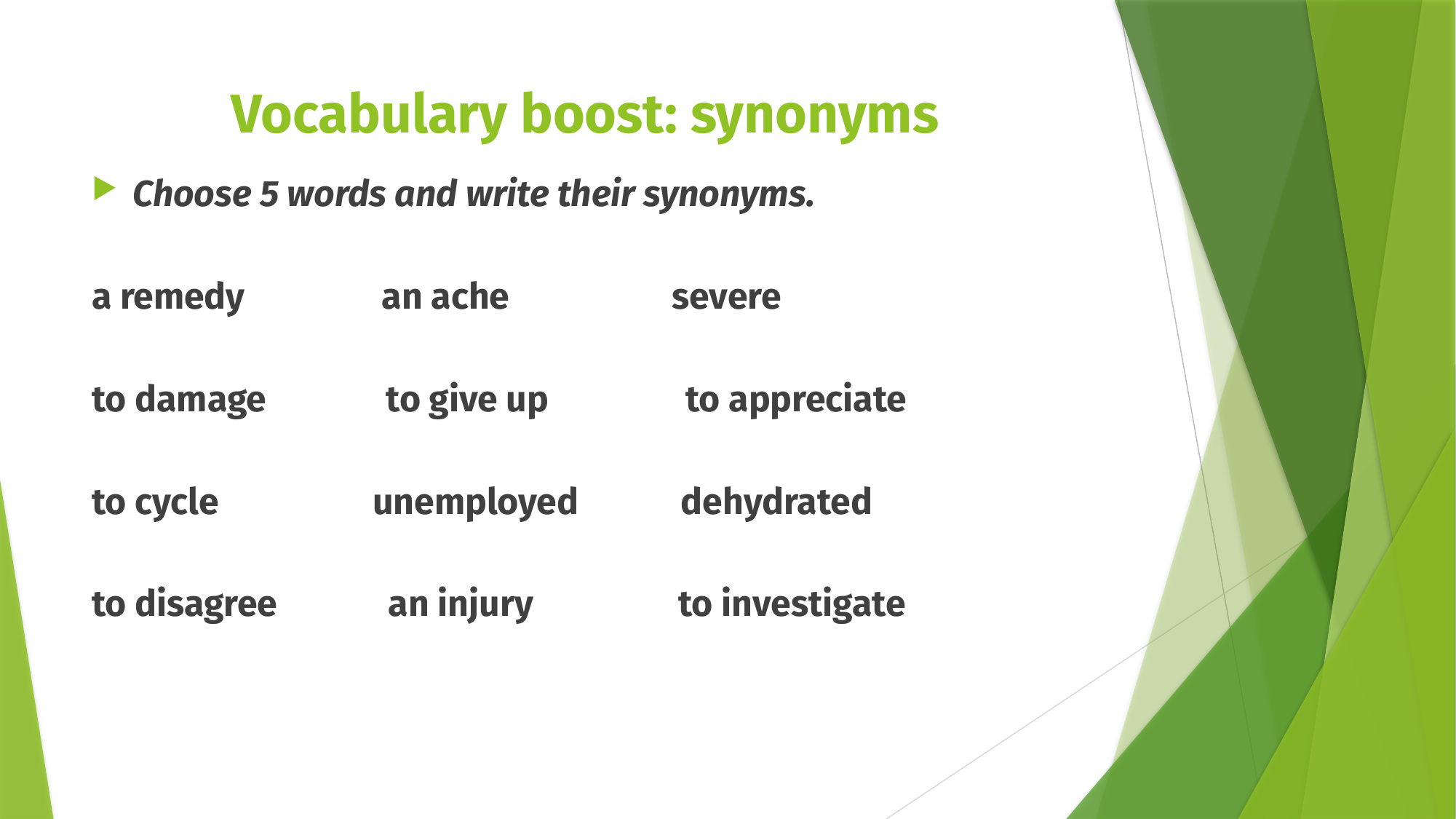

# Vocabulary boost: synonyms
Choose 5 words and write their synonyms.
a remedy                an ache                   severe
to damage              to give up                to appreciate
to cycle                  unemployed            dehydrated
to disagree             an injury                 to investigate